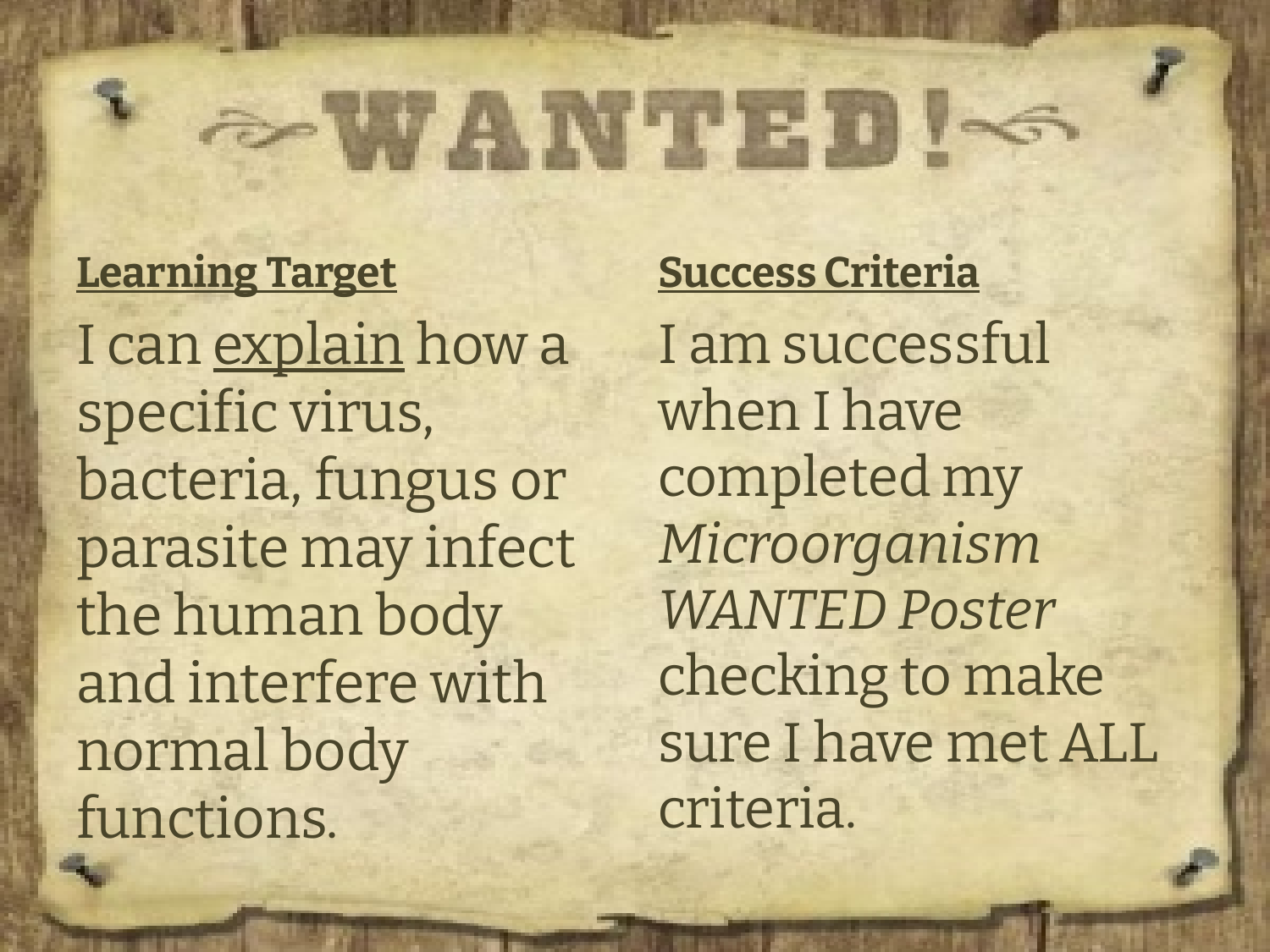

Learning Target
Success Criteria
I can explain how a specific virus, bacteria, fungus or parasite may infect the human body and interfere with normal body functions.
I am successful when I have completed my Microorganism WANTED Poster checking to make sure I have met ALL criteria.